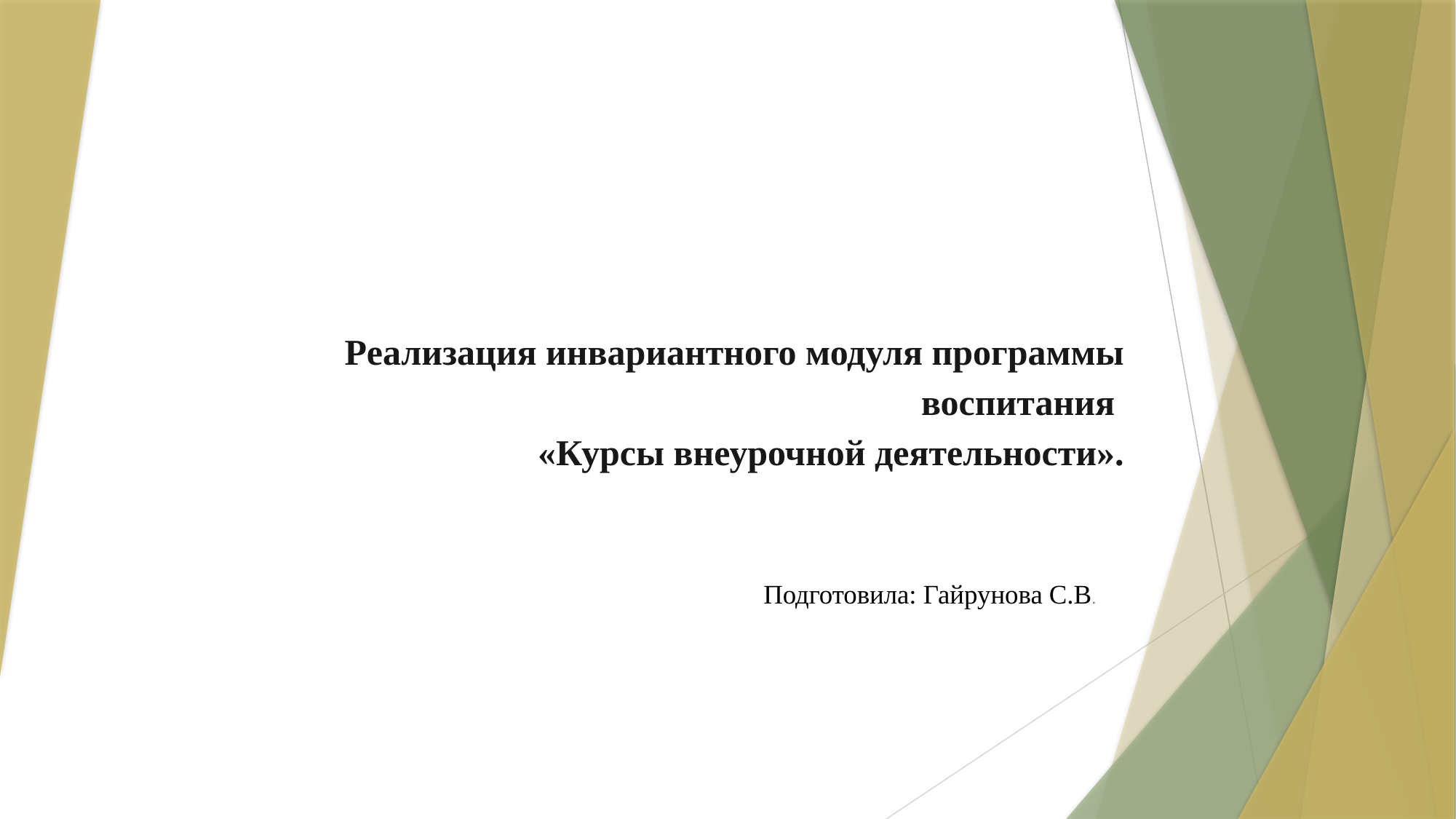

# Реализация инвариантного модуля программы воспитания «Курсы внеурочной деятельности».

Подготовила: Гайрунова С.В.